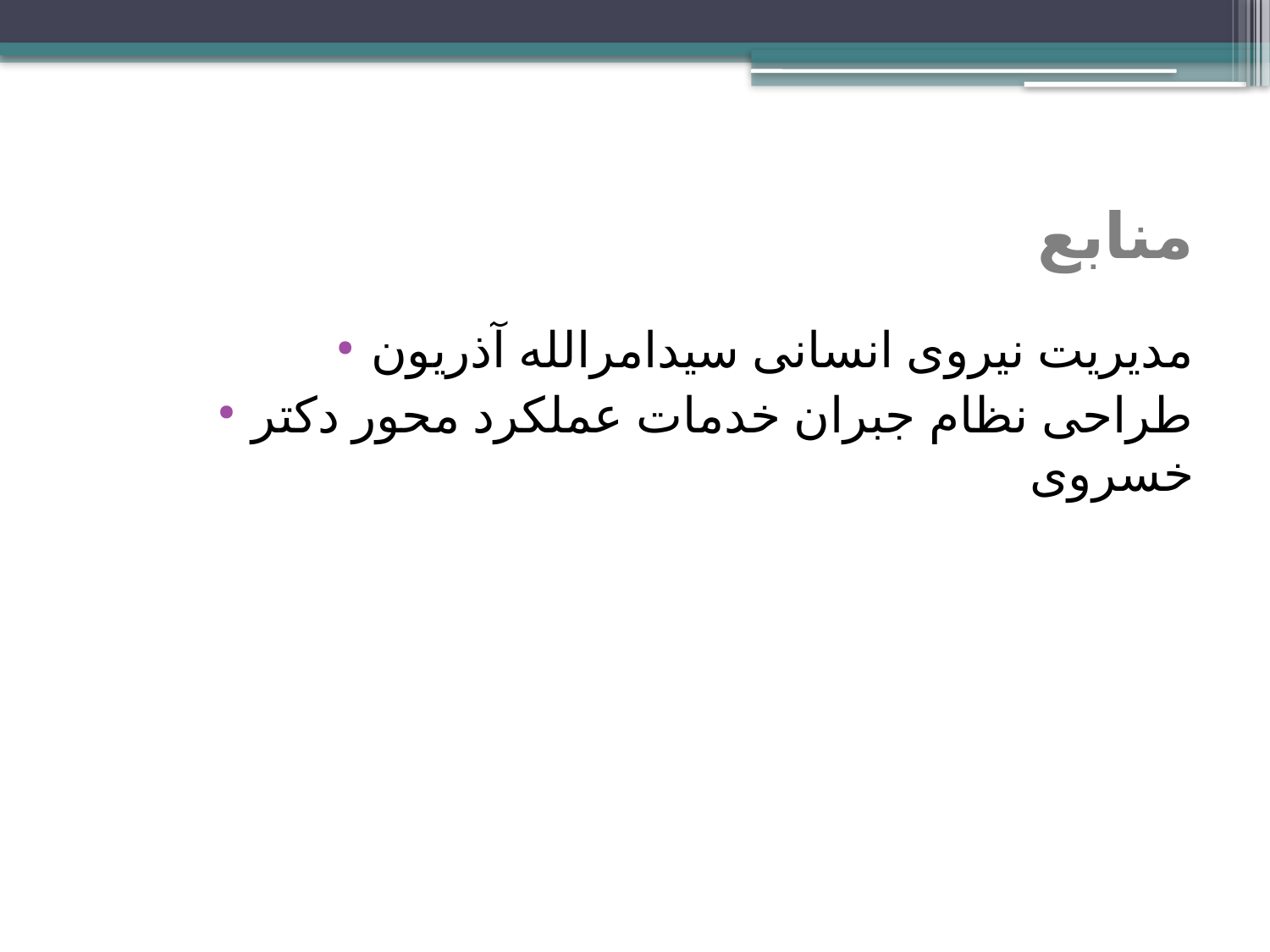

# منابع
مدیریت نیروی انسانی سیدامرالله آذریون
طراحی نظام جبران خدمات عملکرد محور دکتر خسروی